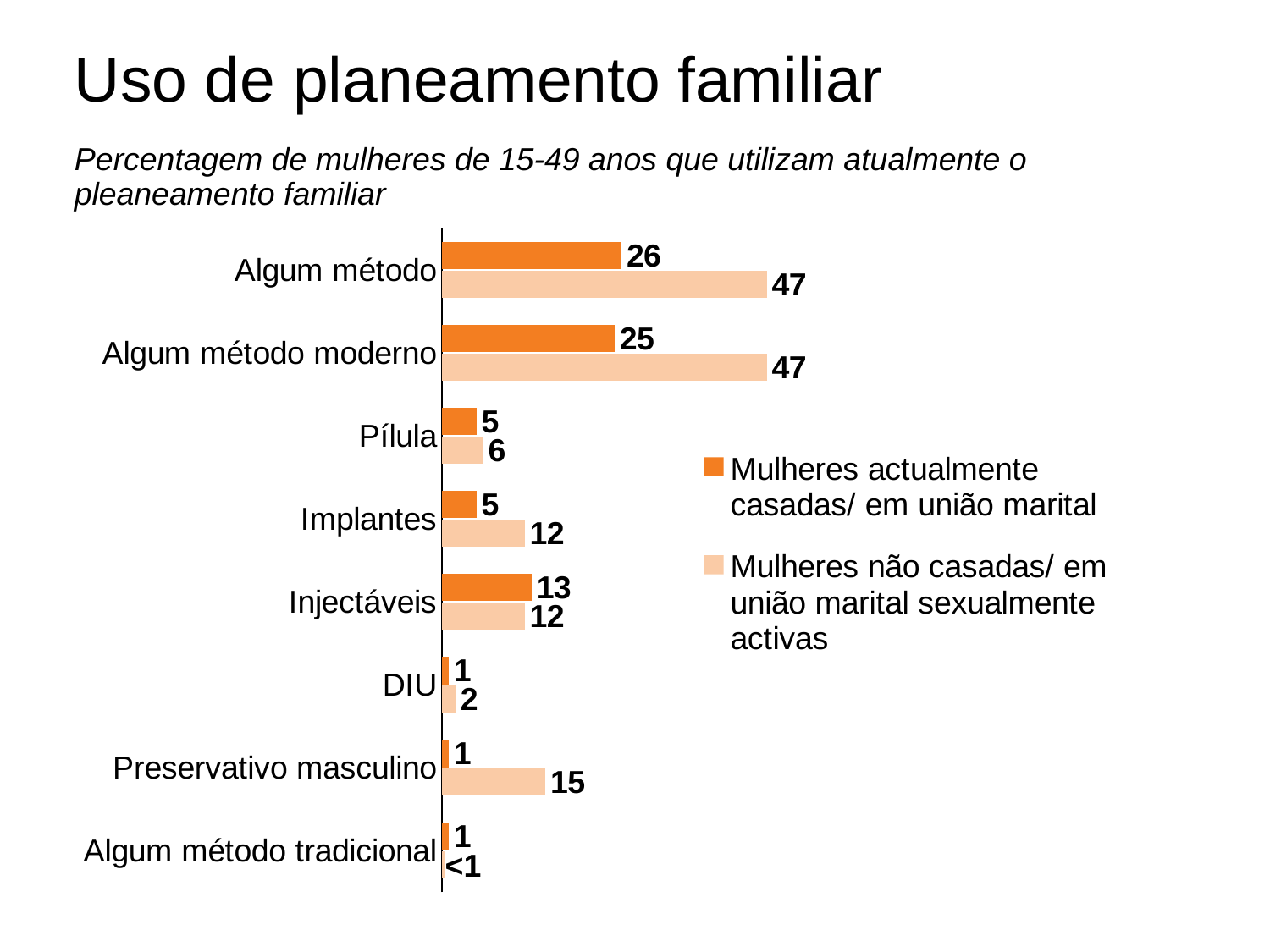

# Uso de planeamento familiar
Percentagem de mulheres de 15-49 anos que utilizam atualmente o pleaneamento familiar

### Chart

| Category | Mulheres não casadas/ em união marital sexualmente activas | Mulheres actualmente casadas/ em união marital |
|---|---|---|
| Algum método tradicional | 0.4 | 1.0 |
| Preservativo masculino | 15.0 | 1.0 |
| DIU | 2.0 | 1.0 |
| Injectáveis | 12.0 | 13.0 |
| Implantes | 12.0 | 5.0 |
| Pílula | 6.0 | 5.0 |
| Algum método moderno | 47.0 | 25.0 |
| Algum método | 47.0 | 26.0 |
<1